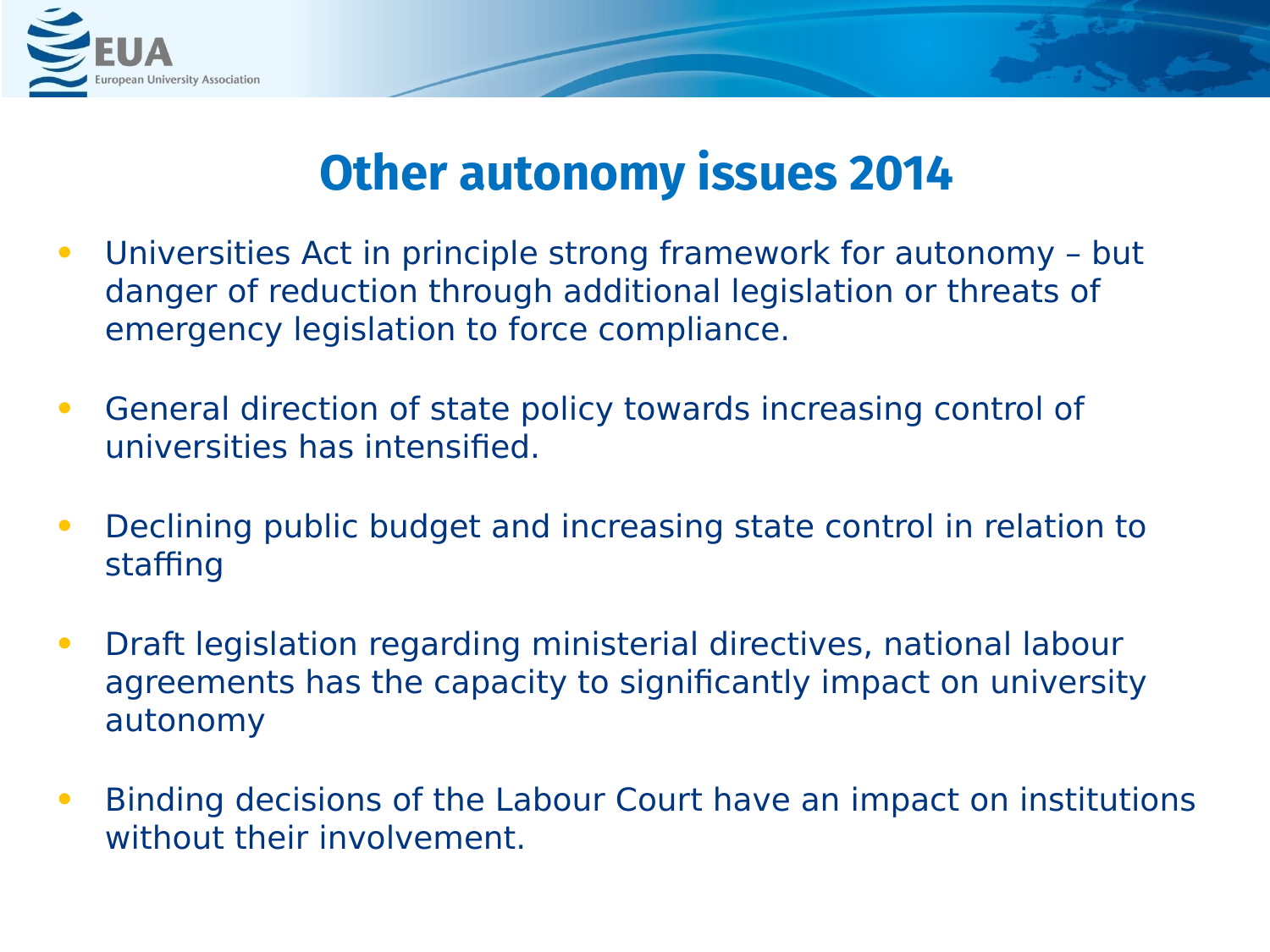

# Other autonomy issues 2014
Universities Act in principle strong framework for autonomy – but danger of reduction through additional legislation or threats of emergency legislation to force compliance.
General direction of state policy towards increasing control of universities has intensified.
Declining public budget and increasing state control in relation to staffing
Draft legislation regarding ministerial directives, national labour agreements has the capacity to significantly impact on university autonomy
Binding decisions of the Labour Court have an impact on institutions without their involvement.